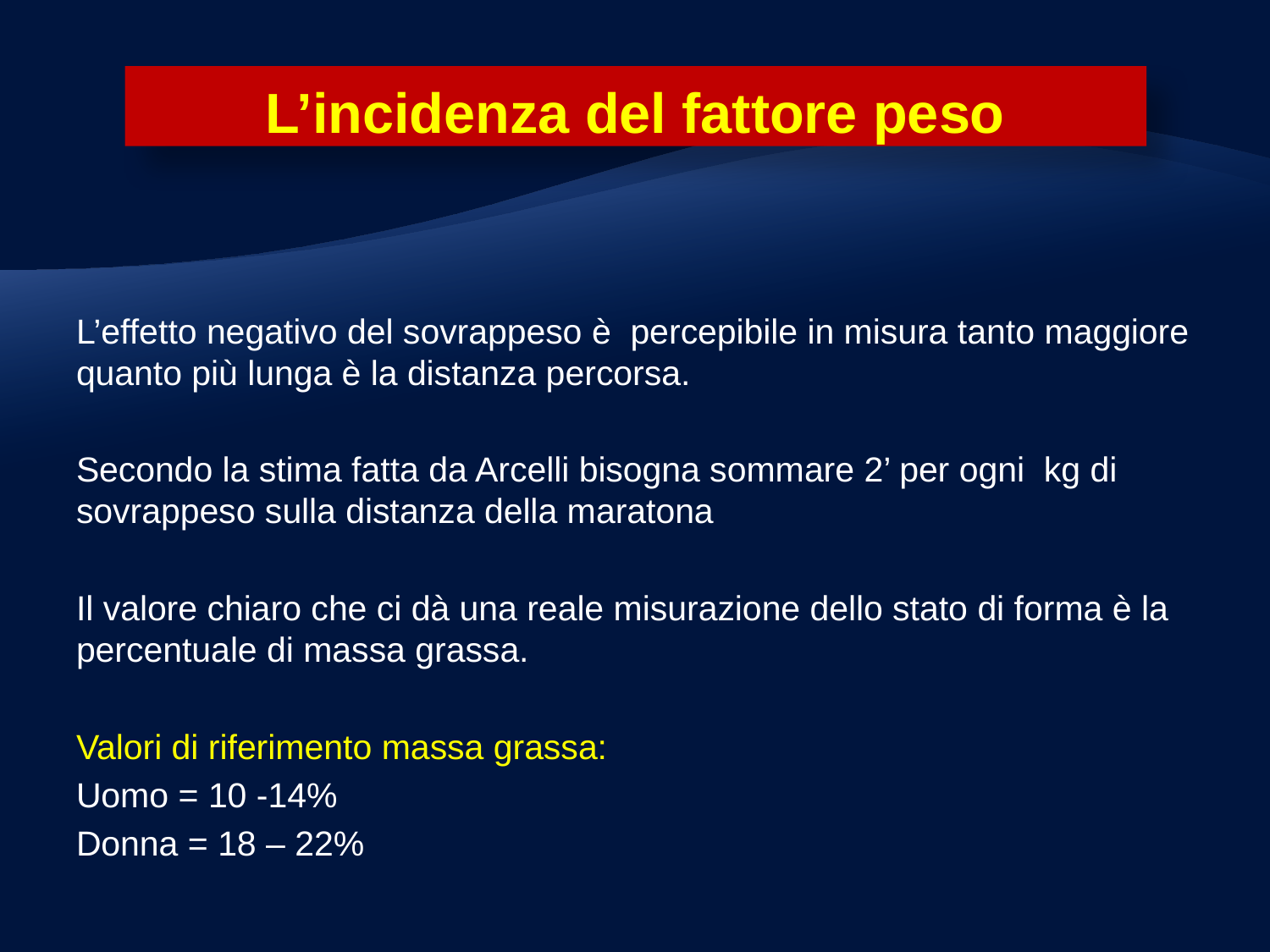

# L’incidenza del fattore peso
L’effetto negativo del sovrappeso è  percepibile in misura tanto maggiore quanto più lunga è la distanza percorsa.

Secondo la stima fatta da Arcelli bisogna sommare 2’ per ogni  kg di sovrappeso sulla distanza della maratona

Il valore chiaro che ci dà una reale misurazione dello stato di forma è la percentuale di massa grassa.

Valori di riferimento massa grassa:
Uomo = 10 -14%
Donna = 18 – 22%